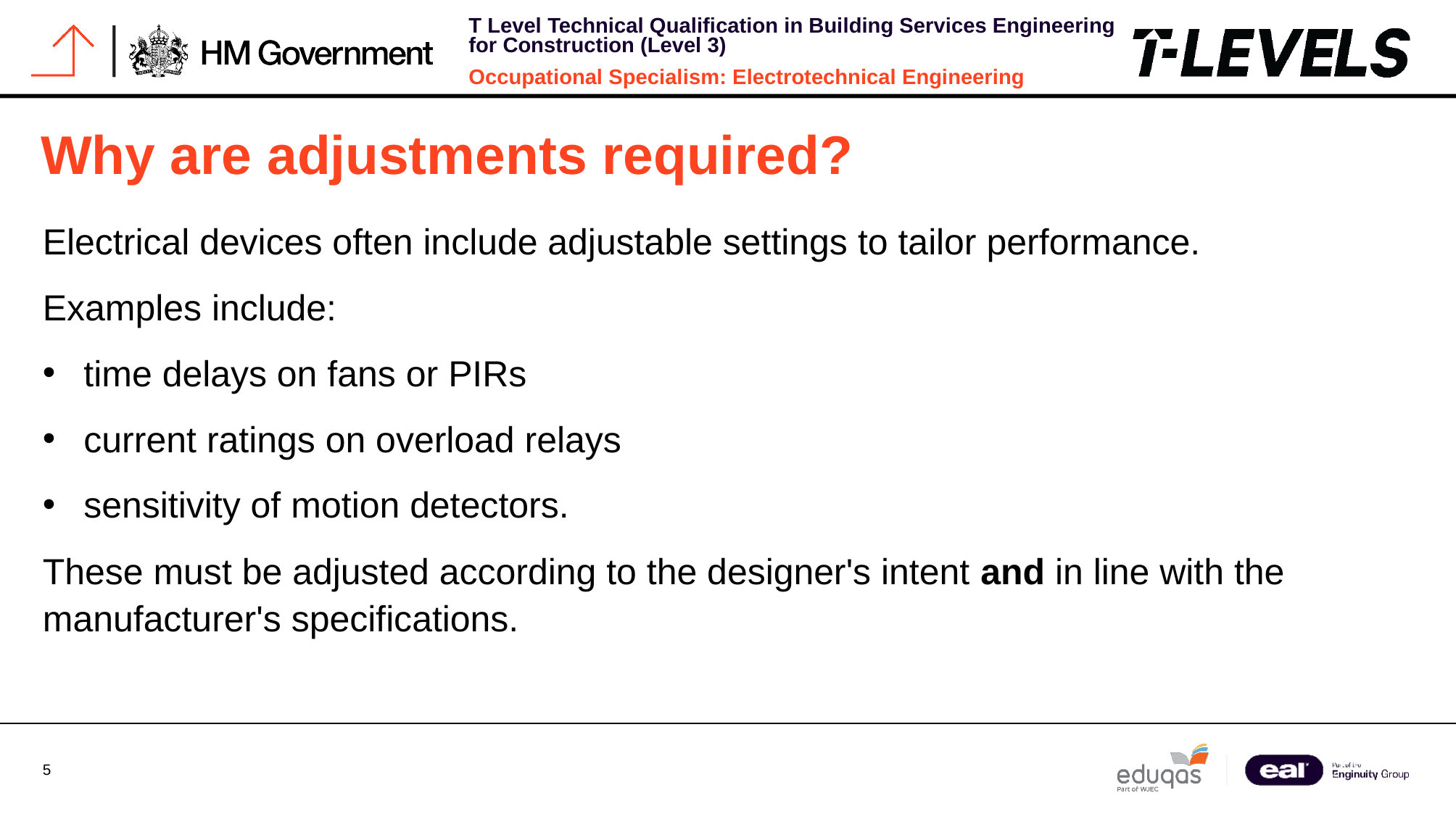

# Why are adjustments required?
Electrical devices often include adjustable settings to tailor performance.
Examples include:
time delays on fans or PIRs
current ratings on overload relays
sensitivity of motion detectors.
These must be adjusted according to the designer's intent and in line with the manufacturer's specifications.